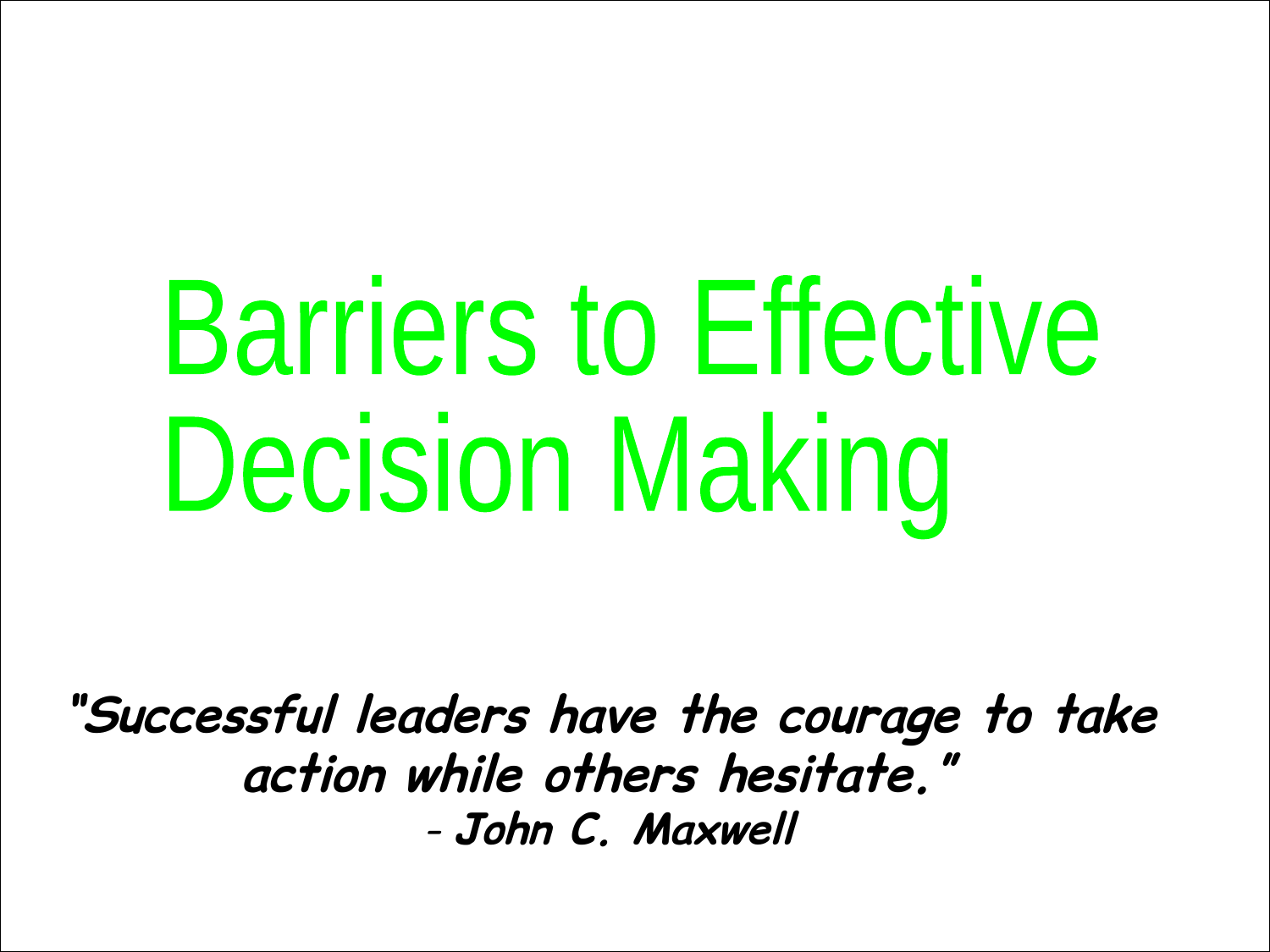

Barriers to Effective
Decision Making
#

“Successful leaders have the courage to take action while others hesitate.”
- John C. Maxwell